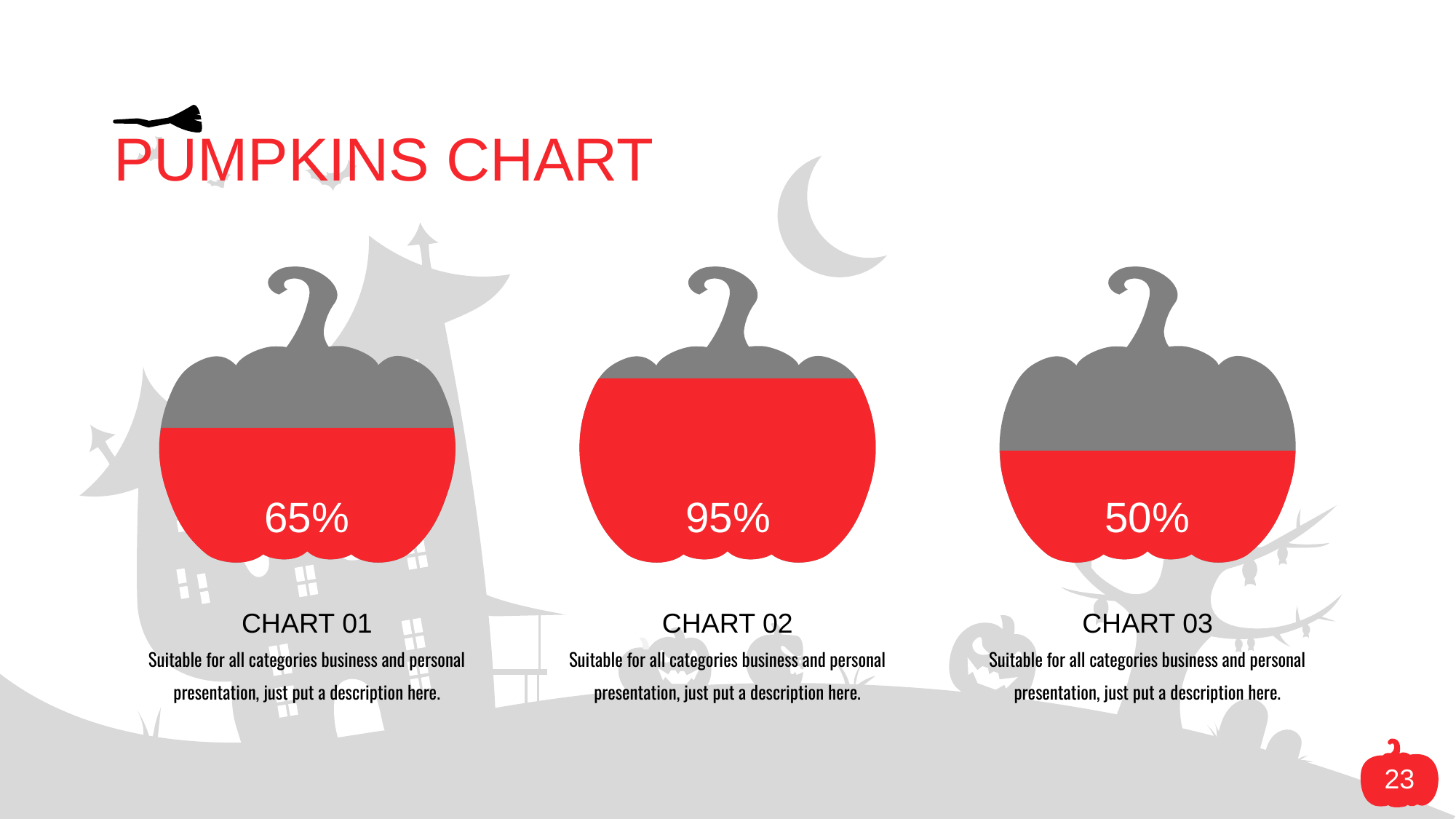

# PUMPKINS CHART

65%
95%
50%
CHART 01
CHART 02
CHART 03
Suitable for all categories business and personal presentation, just put a description here.
Suitable for all categories business and personal presentation, just put a description here.
Suitable for all categories business and personal presentation, just put a description here.